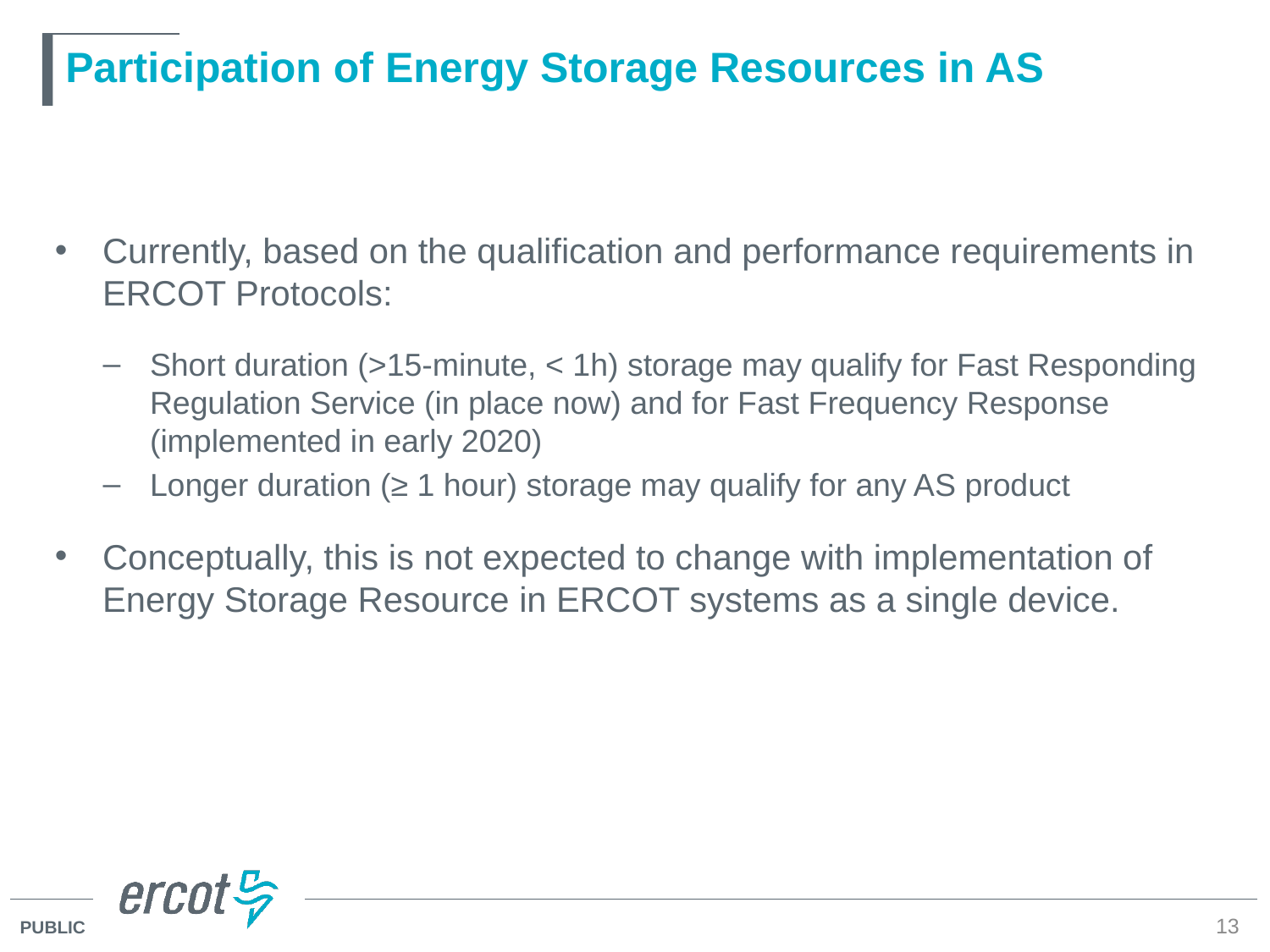

# Participation of Energy Storage Resources in AS
Currently, based on the qualification and performance requirements in ERCOT Protocols:

Short duration (>15-minute, < 1h) storage may qualify for Fast Responding Regulation Service (in place now) and for Fast Frequency Response (implemented in early 2020)
Longer duration (≥ 1 hour) storage may qualify for any AS product

Conceptually, this is not expected to change with implementation of Energy Storage Resource in ERCOT systems as a single device.

13